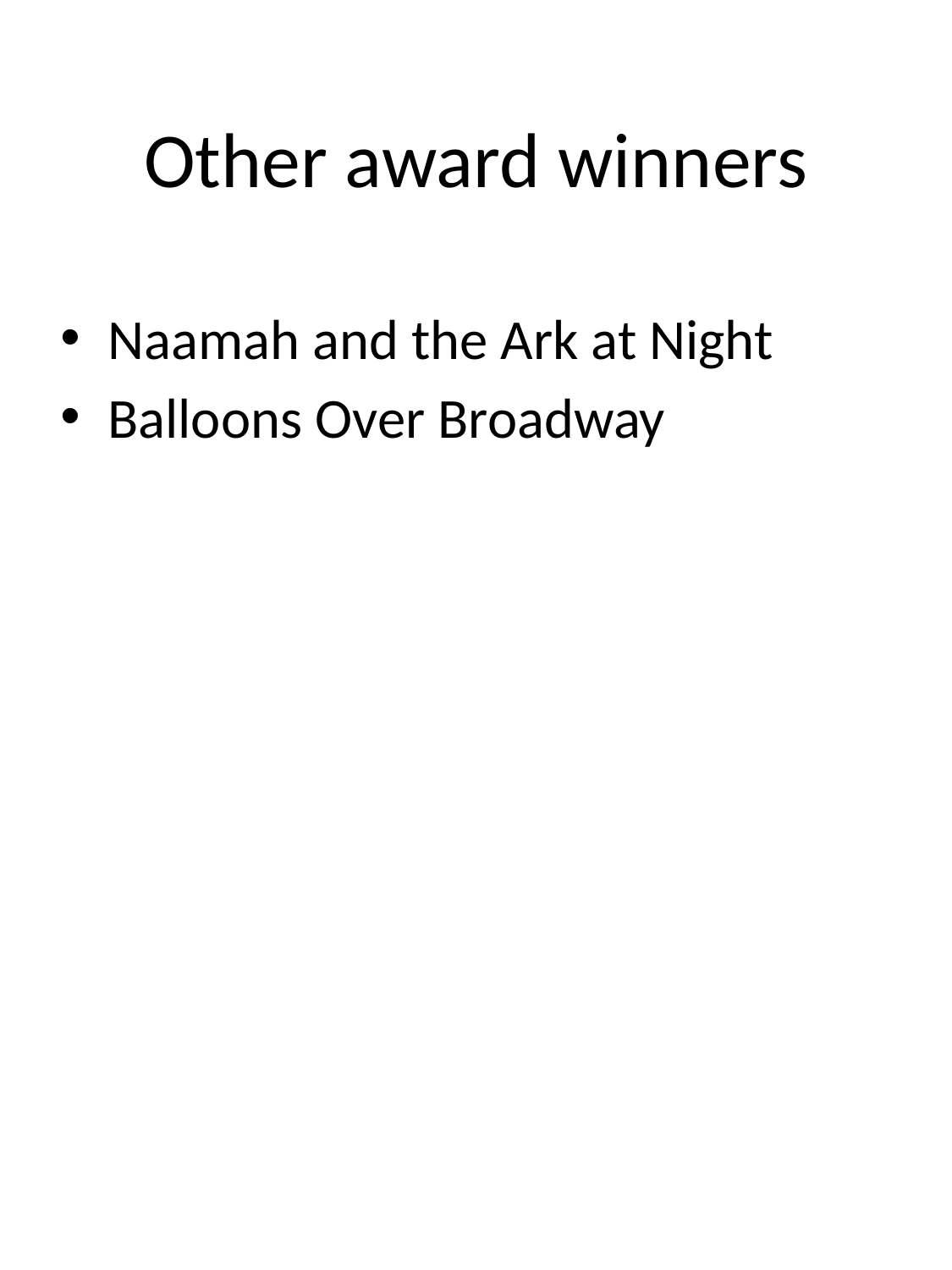

# Other award winners
Naamah and the Ark at Night
Balloons Over Broadway